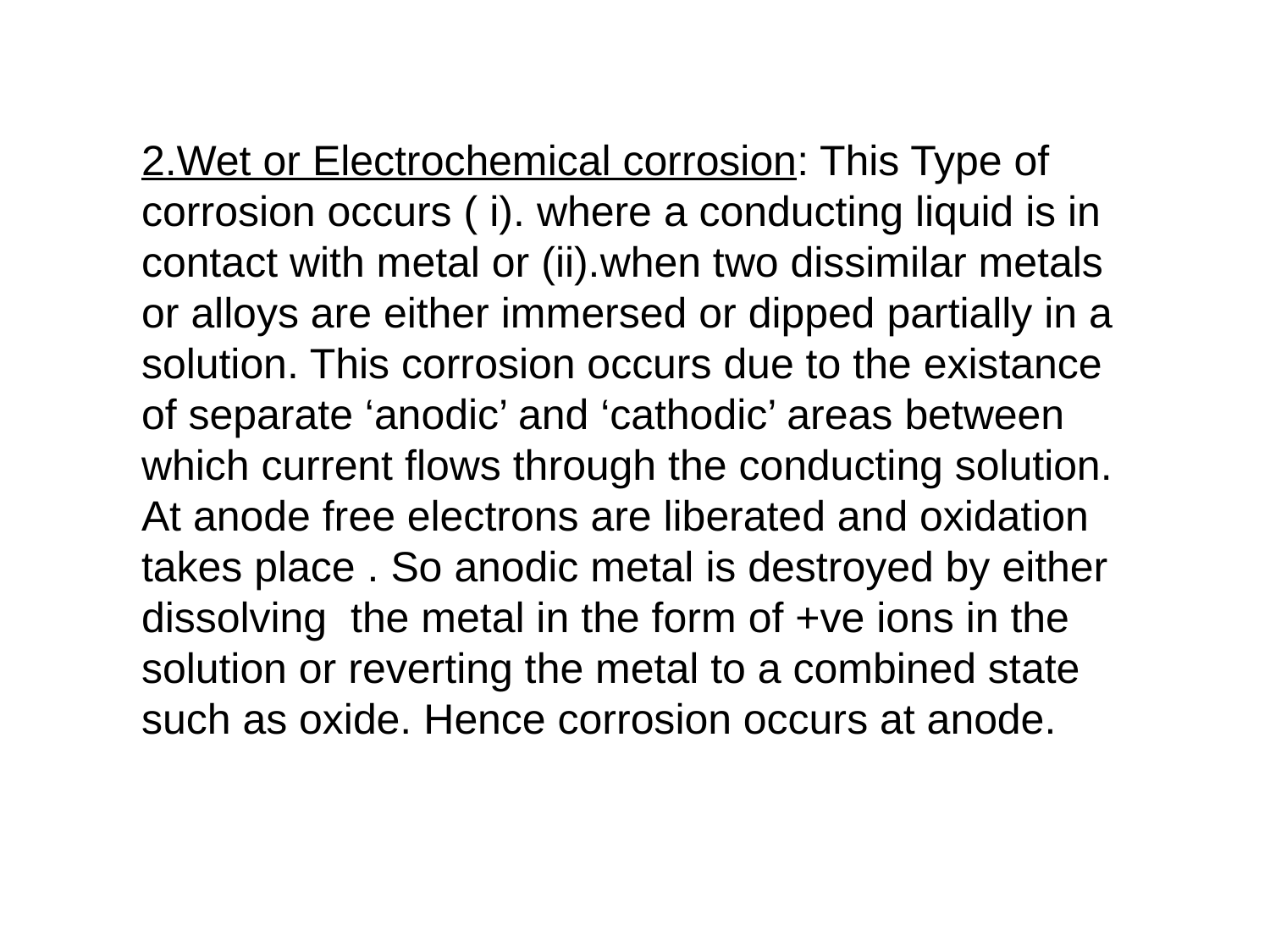

2.Wet or Electrochemical corrosion: This Type of corrosion occurs ( i). where a conducting liquid is in contact with metal or (ii).when two dissimilar metals or alloys are either immersed or dipped partially in a solution. This corrosion occurs due to the existance of separate ‘anodic’ and ‘cathodic’ areas between which current flows through the conducting solution. At anode free electrons are liberated and oxidation takes place . So anodic metal is destroyed by either dissolving  the metal in the form of +ve ions in the solution or reverting the metal to a combined state such as oxide. Hence corrosion occurs at anode.